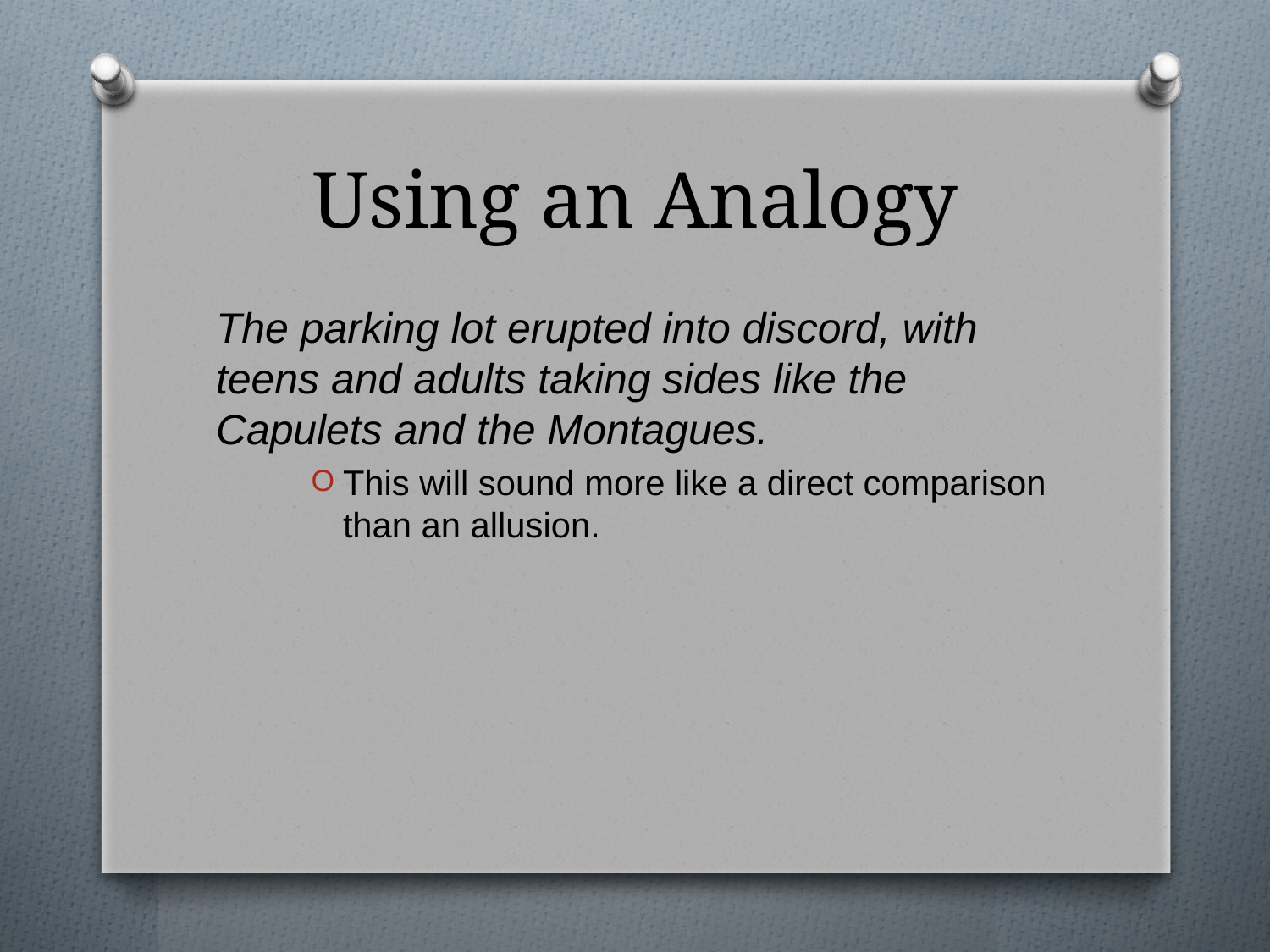

# Using an Analogy
The parking lot erupted into discord, with teens and adults taking sides like the Capulets and the Montagues.
This will sound more like a direct comparison than an allusion.